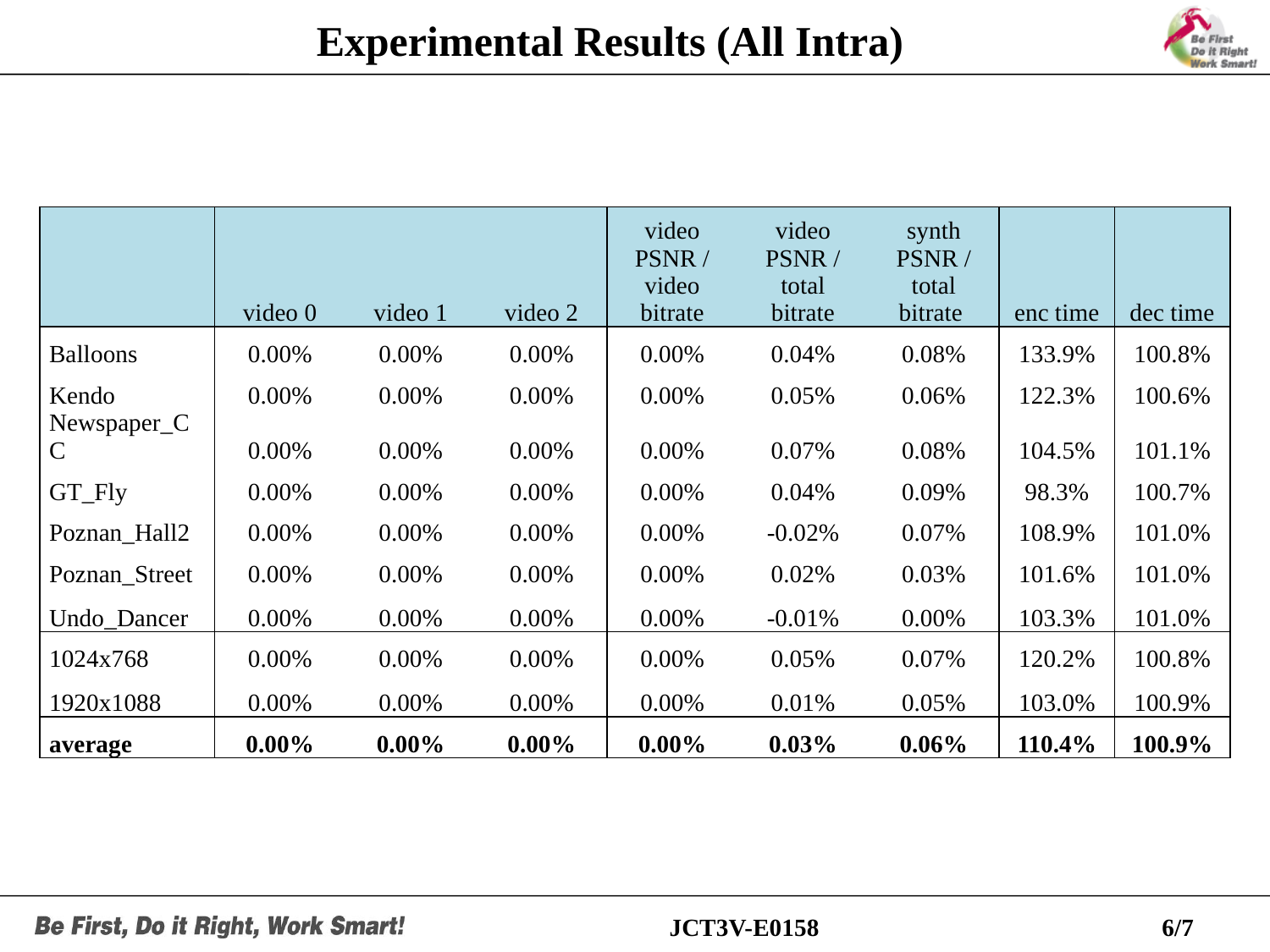

# Experimental Results (All Intra)
|  | video 0 | video 1 | video 2 | video PSNR / video bitrate | video PSNR / total bitrate | synth PSNR / total bitrate | enc time | dec time |
| --- | --- | --- | --- | --- | --- | --- | --- | --- |
| Balloons | 0.00% | 0.00% | 0.00% | 0.00% | 0.04% | 0.08% | 133.9% | 100.8% |
| Kendo | 0.00% | 0.00% | 0.00% | 0.00% | 0.05% | 0.06% | 122.3% | 100.6% |
| Newspaper\_CC | 0.00% | 0.00% | 0.00% | 0.00% | 0.07% | 0.08% | 104.5% | 101.1% |
| GT\_Fly | 0.00% | 0.00% | 0.00% | 0.00% | 0.04% | 0.09% | 98.3% | 100.7% |
| Poznan\_Hall2 | 0.00% | 0.00% | 0.00% | 0.00% | -0.02% | 0.07% | 108.9% | 101.0% |
| Poznan\_Street | 0.00% | 0.00% | 0.00% | 0.00% | 0.02% | 0.03% | 101.6% | 101.0% |
| Undo\_Dancer | 0.00% | 0.00% | 0.00% | 0.00% | -0.01% | 0.00% | 103.3% | 101.0% |
| 1024x768 | 0.00% | 0.00% | 0.00% | 0.00% | 0.05% | 0.07% | 120.2% | 100.8% |
| 1920x1088 | 0.00% | 0.00% | 0.00% | 0.00% | 0.01% | 0.05% | 103.0% | 100.9% |
| average | 0.00% | 0.00% | 0.00% | 0.00% | 0.03% | 0.06% | 110.4% | 100.9% |
JCT3V-E0158
6/7